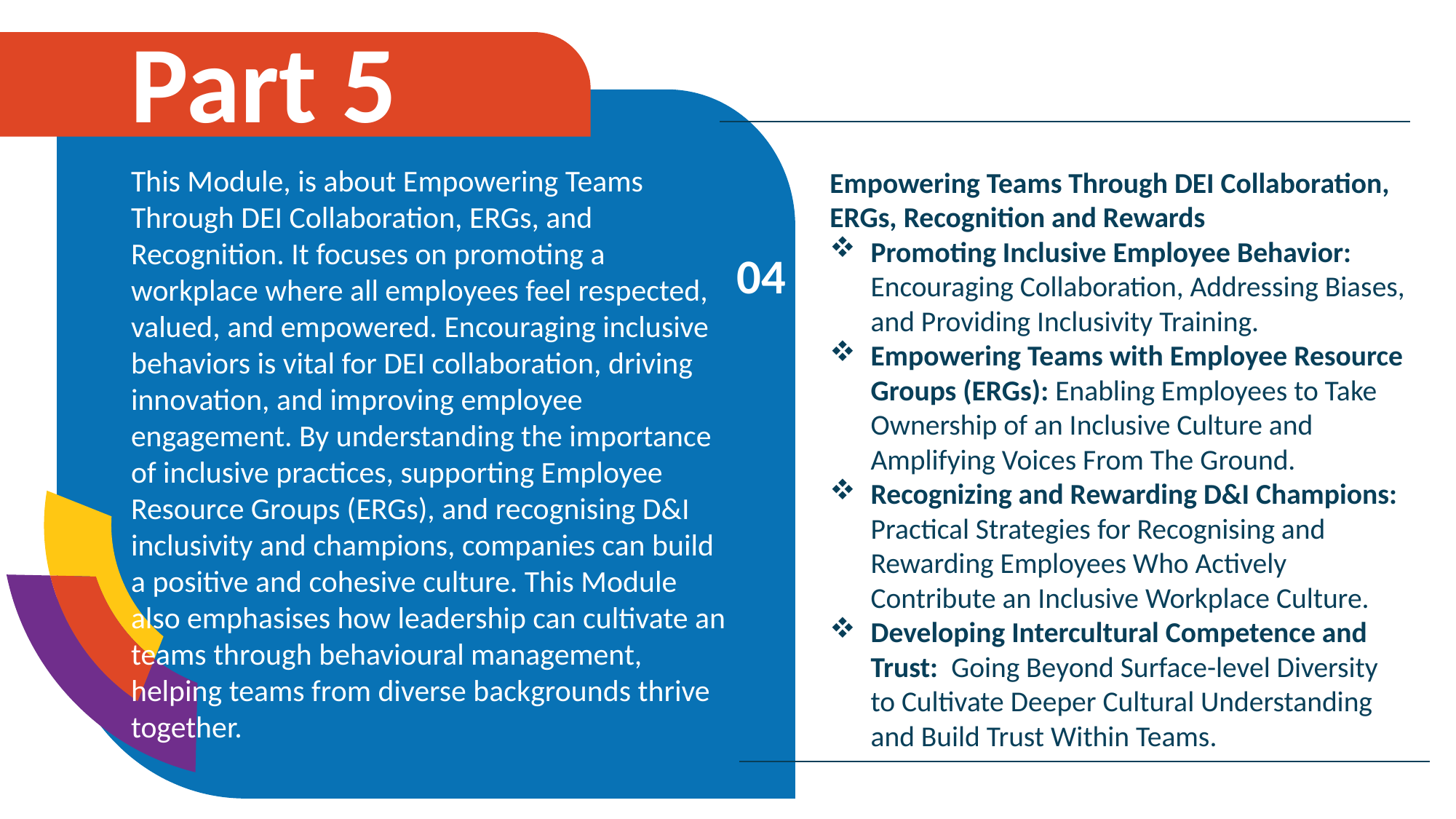

Part 5
This Module, is about Empowering Teams Through DEI Collaboration, ERGs, and Recognition. It focuses on promoting a workplace where all employees feel respected, valued, and empowered. Encouraging inclusive behaviors is vital for DEI collaboration, driving innovation, and improving employee engagement. By understanding the importance of inclusive practices, supporting Employee Resource Groups (ERGs), and recognising D&I inclusivity and champions, companies can build a positive and cohesive culture. This Module also emphasises how leadership can cultivate an teams through behavioural management, helping teams from diverse backgrounds thrive together.
04
Empowering Teams Through DEI Collaboration, ERGs, Recognition and Rewards
Promoting Inclusive Employee Behavior: Encouraging Collaboration, Addressing Biases, and Providing Inclusivity Training.
Empowering Teams with Employee Resource Groups (ERGs): Enabling Employees to Take Ownership of an Inclusive Culture and Amplifying Voices From The Ground.
Recognizing and Rewarding D&I Champions: Practical Strategies for Recognising and Rewarding Employees Who Actively Contribute an Inclusive Workplace Culture.
Developing Intercultural Competence and Trust:  Going Beyond Surface-level Diversity to Cultivate Deeper Cultural Understanding and Build Trust Within Teams.